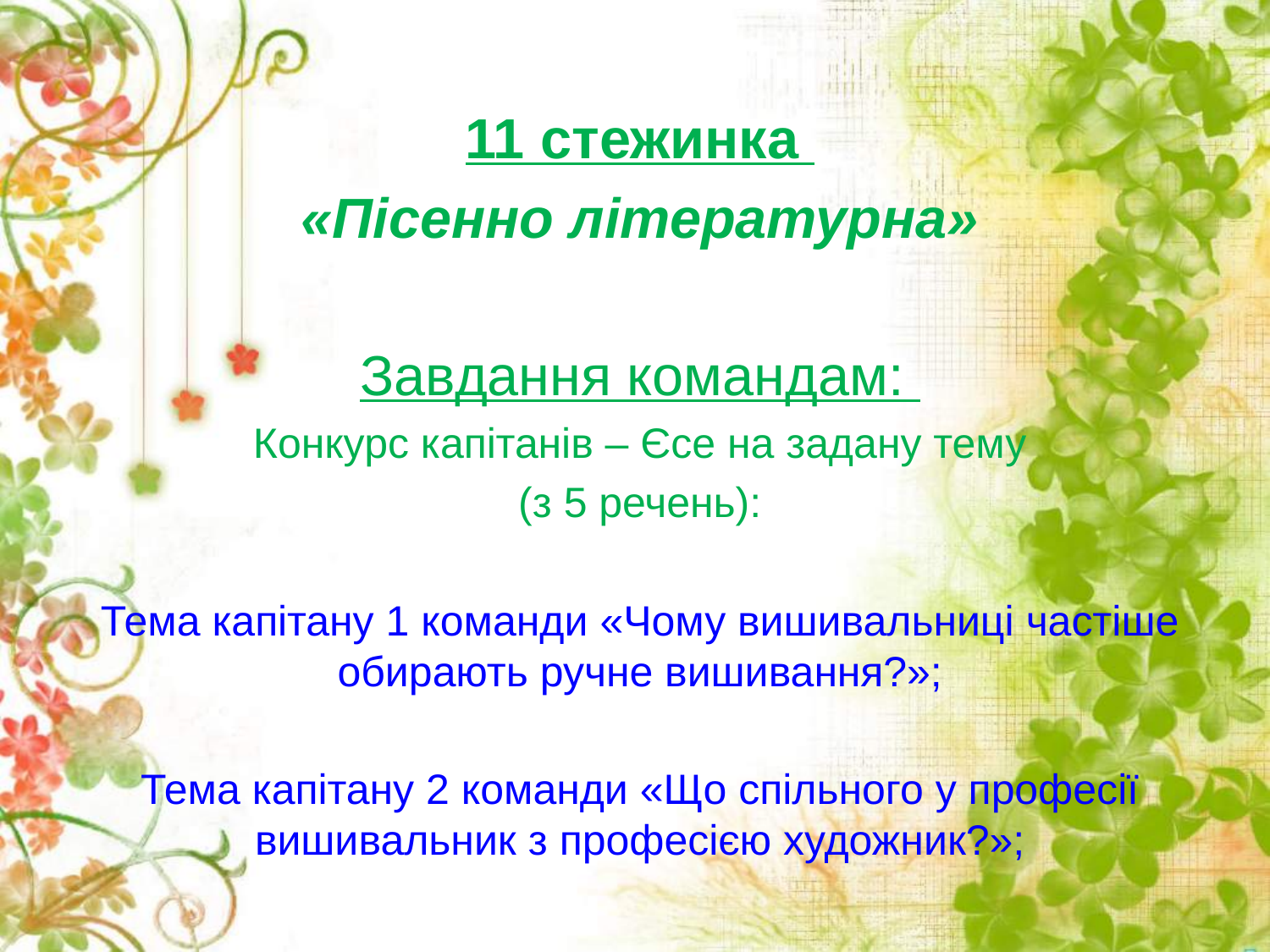

11 стежинка
«Пісенно літературна»

Завдання командам:
Конкурс капітанів – Єсе на задану тему
(з 5 речень):

Тема капітану 1 команди «Чому вишивальниці частіше обирають ручне вишивання?»;

Тема капітану 2 команди «Що спільного у професії вишивальник з професією художник?»;